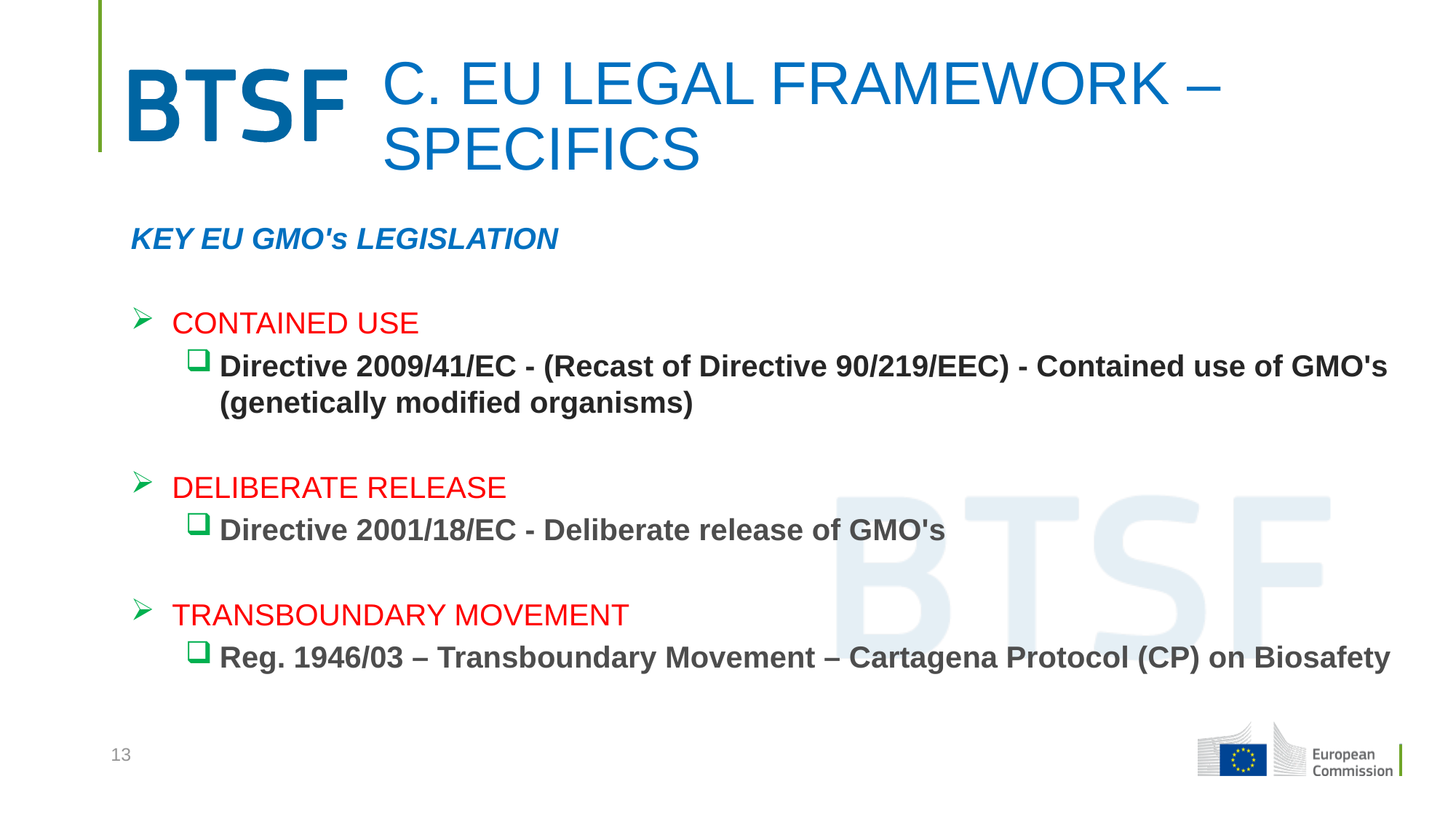

# C. EU LEGAL FRAMEWORK – SPECIFICS
KEY EU GMO's LEGISLATION

CONTAINED USE
Directive 2009/41/EC - (Recast of Directive 90/219/EEC) - Contained use of GMO's (genetically modified organisms)

DELIBERATE RELEASE
Directive 2001/18/EC - Deliberate release of GMO's

TRANSBOUNDARY MOVEMENT
Reg. 1946/03 – Transboundary Movement – Cartagena Protocol (CP) on Biosafety

13